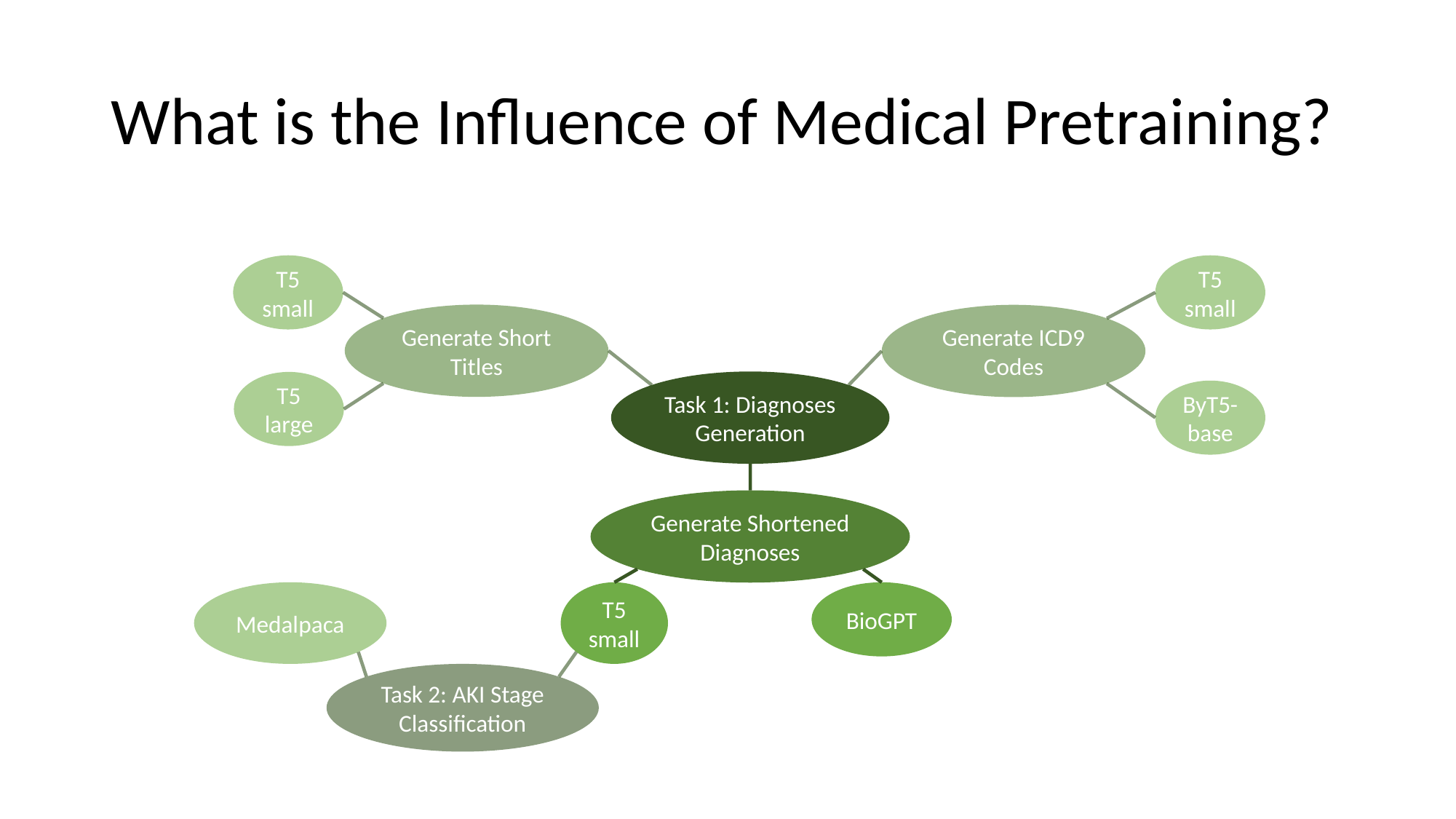

# What is the Influence of Medical Pretraining?
T5 small
T5 small
Generate Short Titles
Generate ICD9 Codes
Task 1: Diagnoses Generation
T5 large
ByT5-base
Generate Shortened Diagnoses
Medalpaca
T5 small
BioGPT
Task 2: AKI Stage Classification